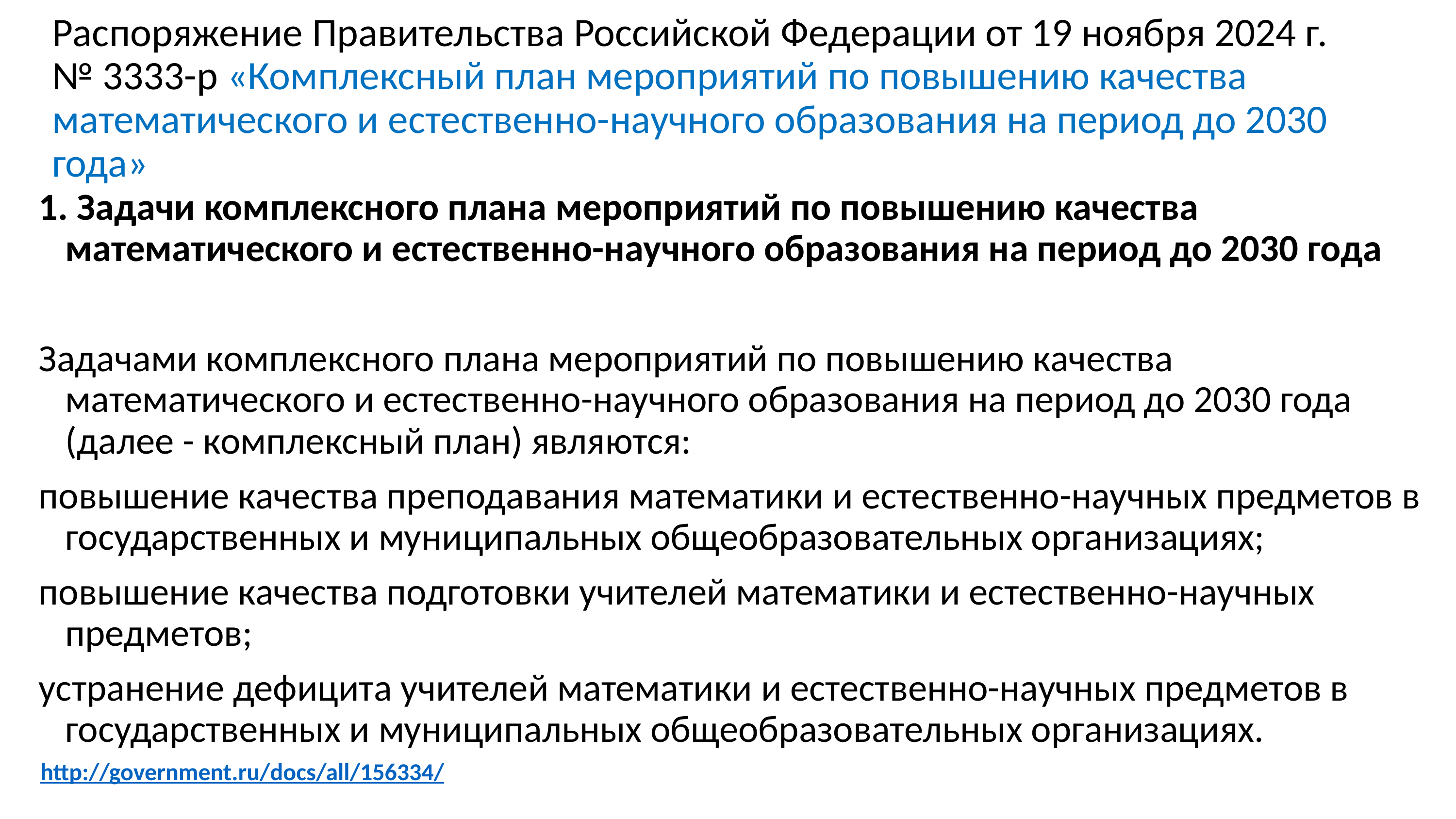

# Распоряжение Правительства Российской Федерации от 19 ноября 2024 г. № 3333-р «Комплексный план мероприятий по повышению качества математического и естественно-научного образования на период до 2030 года»
1. Задачи комплексного плана мероприятий по повышению качества математического и естественно-научного образования на период до 2030 года

Задачами комплексного плана мероприятий по повышению качества математического и естественно-научного образования на период до 2030 года (далее - комплексный план) являются:
повышение качества преподавания математики и естественно-научных предметов в государственных и муниципальных общеобразовательных организациях;
повышение качества подготовки учителей математики и естественно-научных предметов;
устранение дефицита учителей математики и естественно-научных предметов в государственных и муниципальных общеобразовательных организациях.

http://government.ru/docs/all/156334/